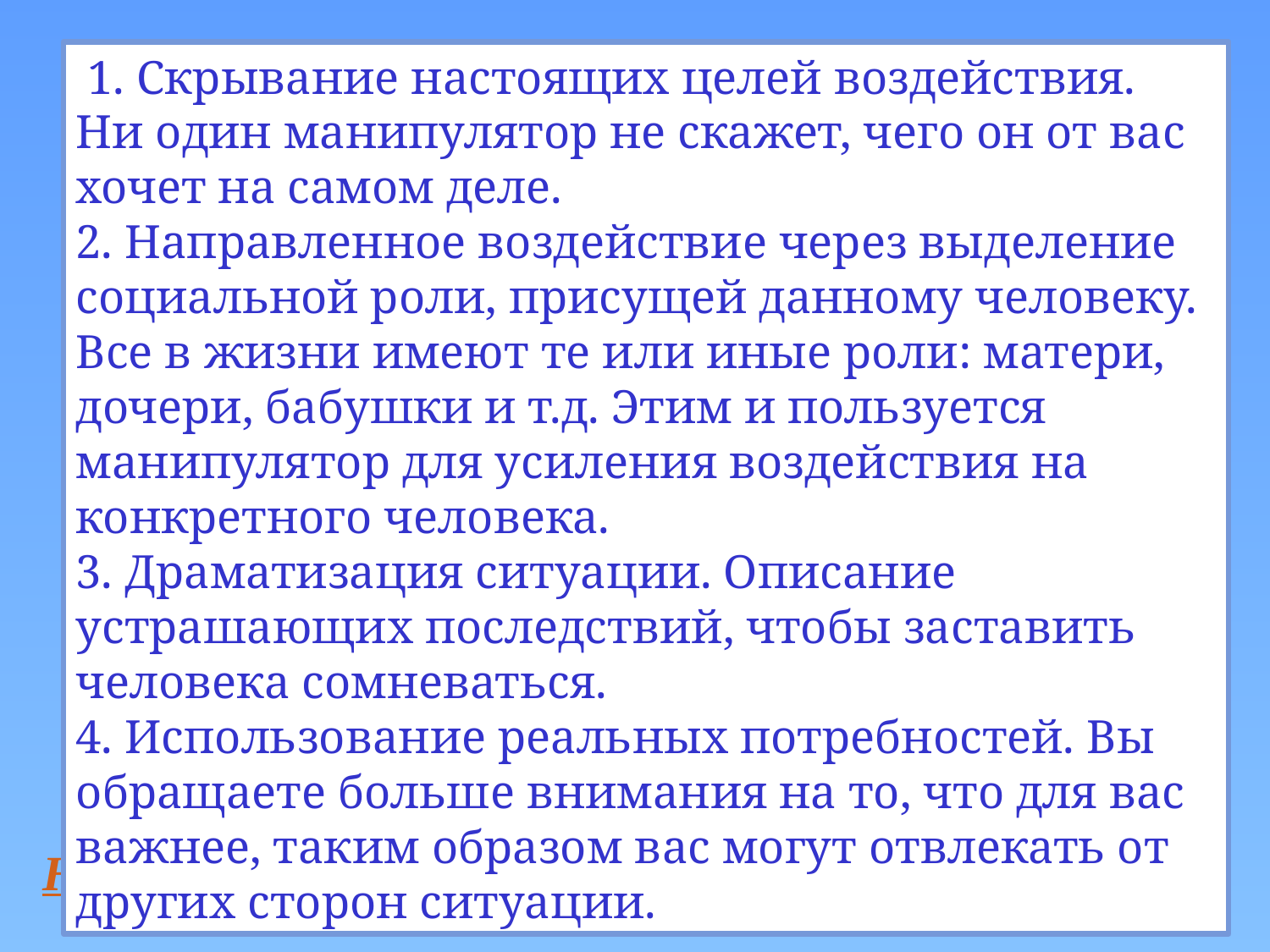

1. Скрывание настоящих целей воздействия. Ни один манипулятор не скажет, чего он от вас хочет на самом деле.
2. Направленное воздействие через выделение социальной роли, присущей данному человеку. Все в жизни имеют те или иные роли: матери, дочери, бабушки и т.д. Этим и пользуется манипулятор для усиления воздействия на конкретного человека.
3. Драматизация ситуации. Описание устрашающих последствий, чтобы заставить человека сомневаться.
4. Использование реальных потребностей. Вы обращаете больше внимания на то, что для вас важнее, таким образом вас могут отвлекать от других сторон ситуации.
ВЫХОД
НАЗАД